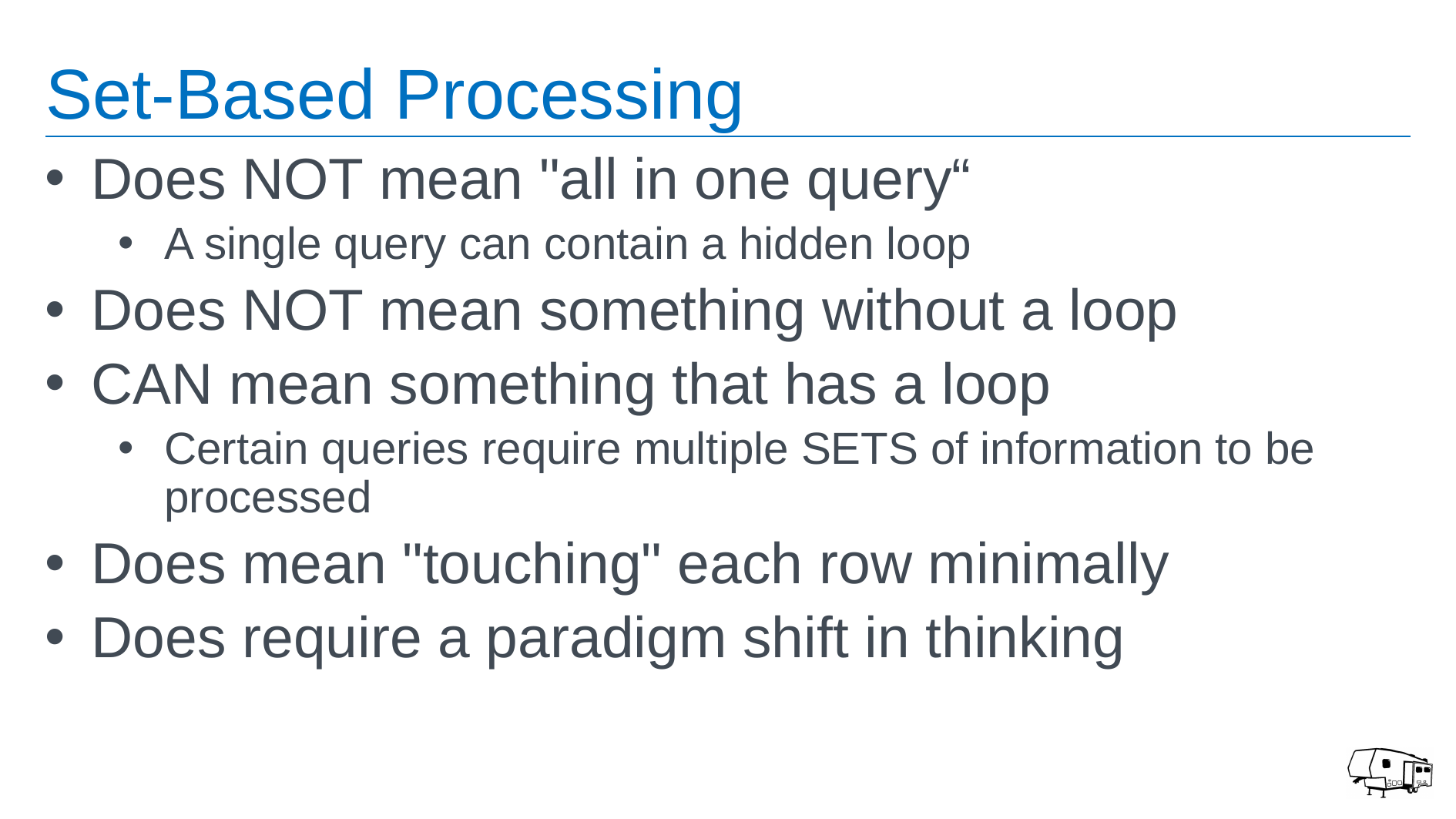

# Set-Based Processing
Does NOT mean "all in one query“
A single query can contain a hidden loop
Does NOT mean something without a loop
CAN mean something that has a loop
Certain queries require multiple SETS of information to be processed
Does mean "touching" each row minimally
Does require a paradigm shift in thinking